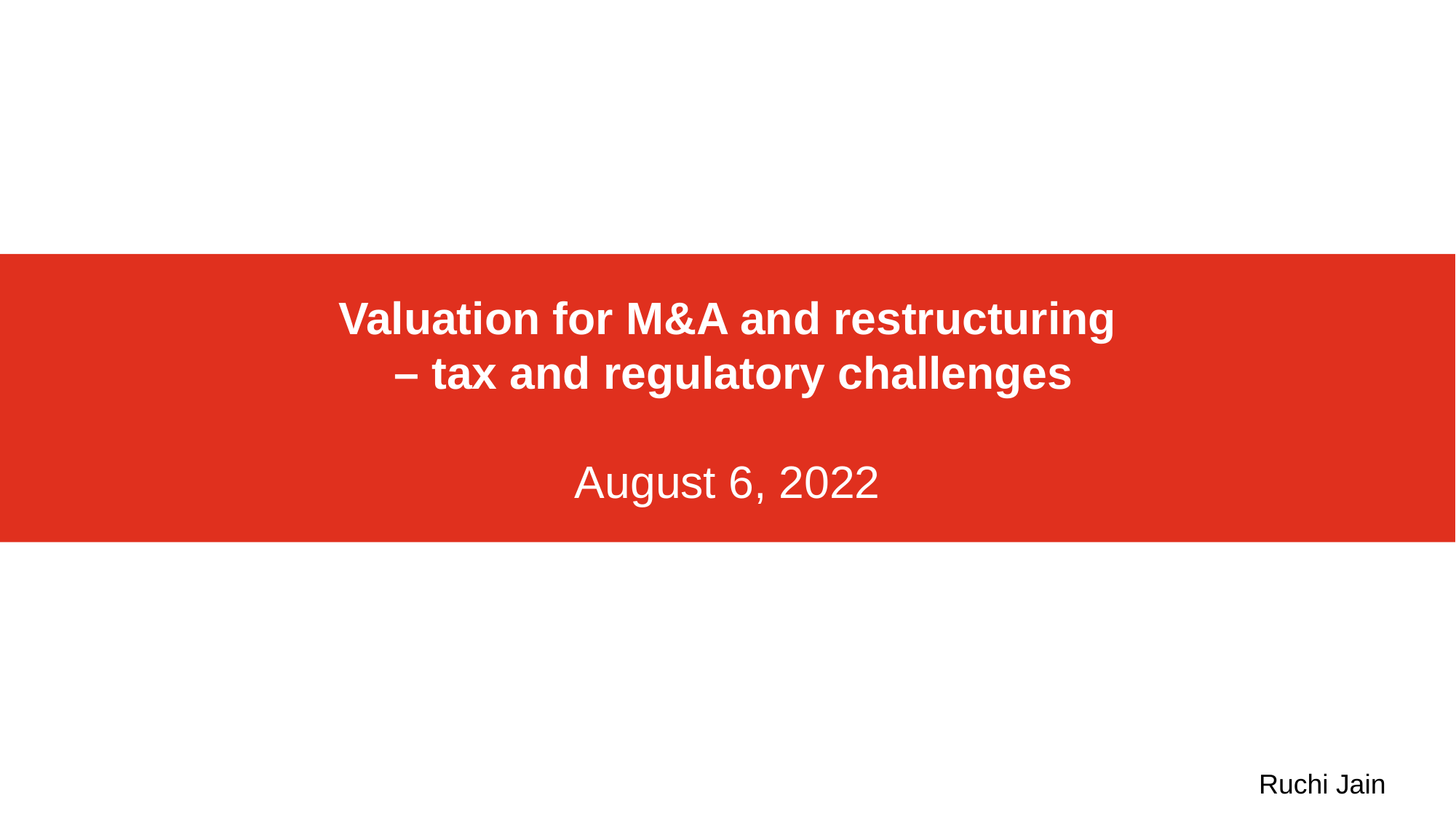

# Valuation for M&A and restructuring – tax and regulatory challenges August 6, 2022
Choosing an Entity for Business
Ruchi Jain